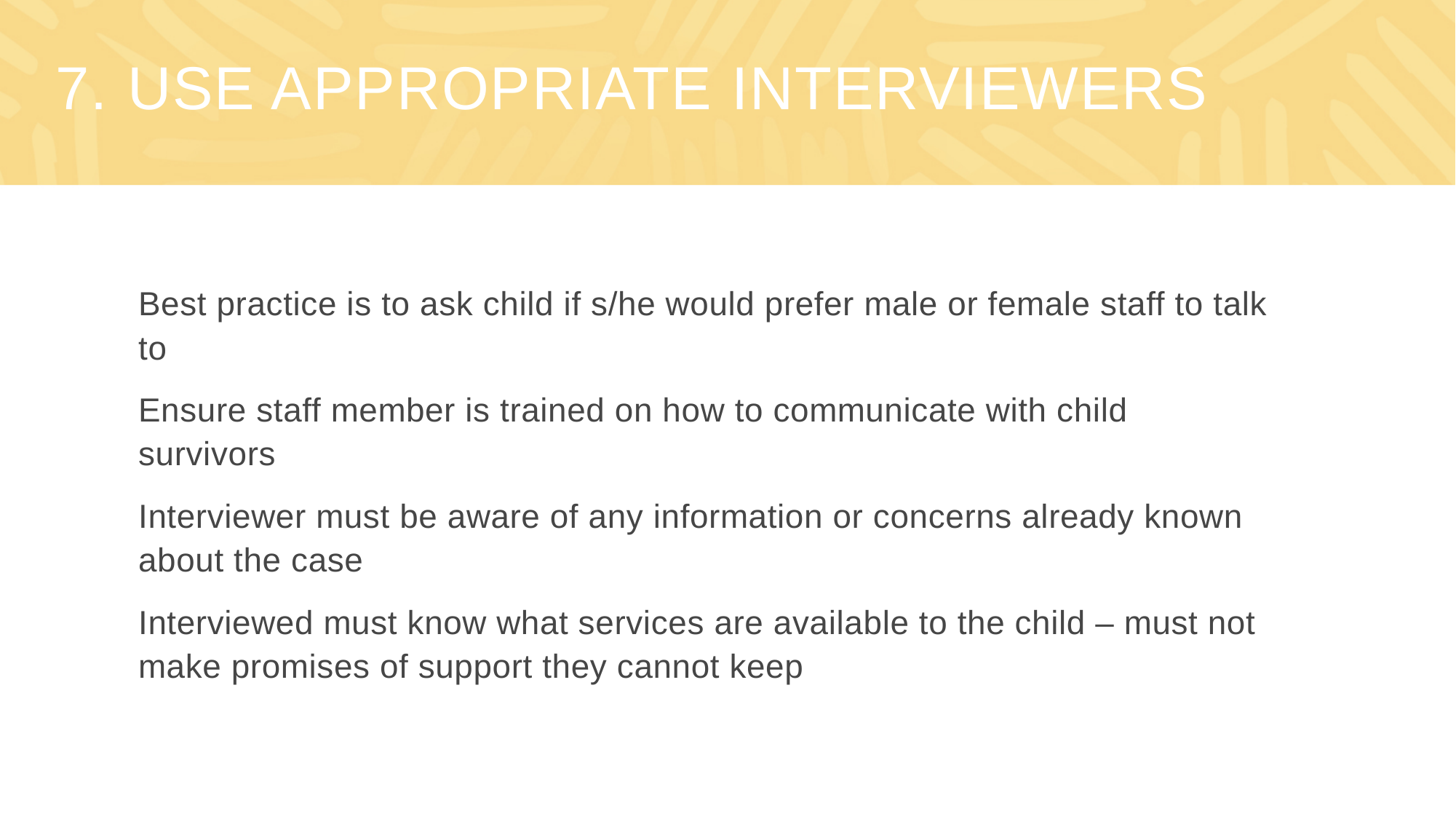

# 7. Use appropriate interviewers
Best practice is to ask child if s/he would prefer male or female staff to talk to
Ensure staff member is trained on how to communicate with child survivors
Interviewer must be aware of any information or concerns already known about the case
Interviewed must know what services are available to the child – must not make promises of support they cannot keep